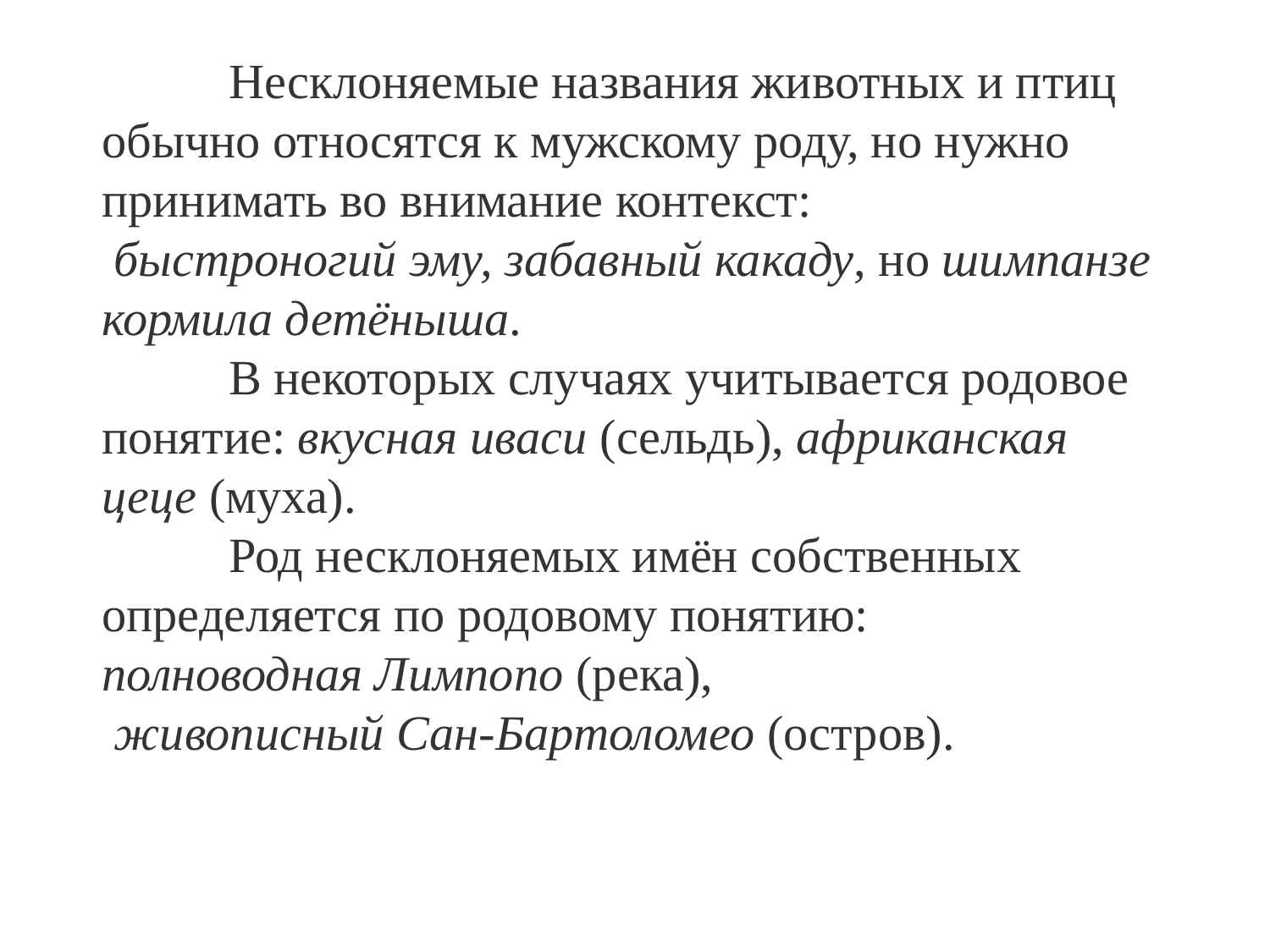

Несклоняемые названия животных и птиц обычно относятся к мужскому роду, но нужно принимать во внимание контекст:
 быстроногий эму, забавный какаду, но шимпанзе кормила детёныша.
	В некоторых случаях учитывается родовое понятие: вкусная иваси (сельдь), африканская цеце (муха).
	Род несклоняемых имён собственных определяется по родовому понятию:
полноводная Лимпопо (река),
 живописный Сан-Бартоломео (остров).